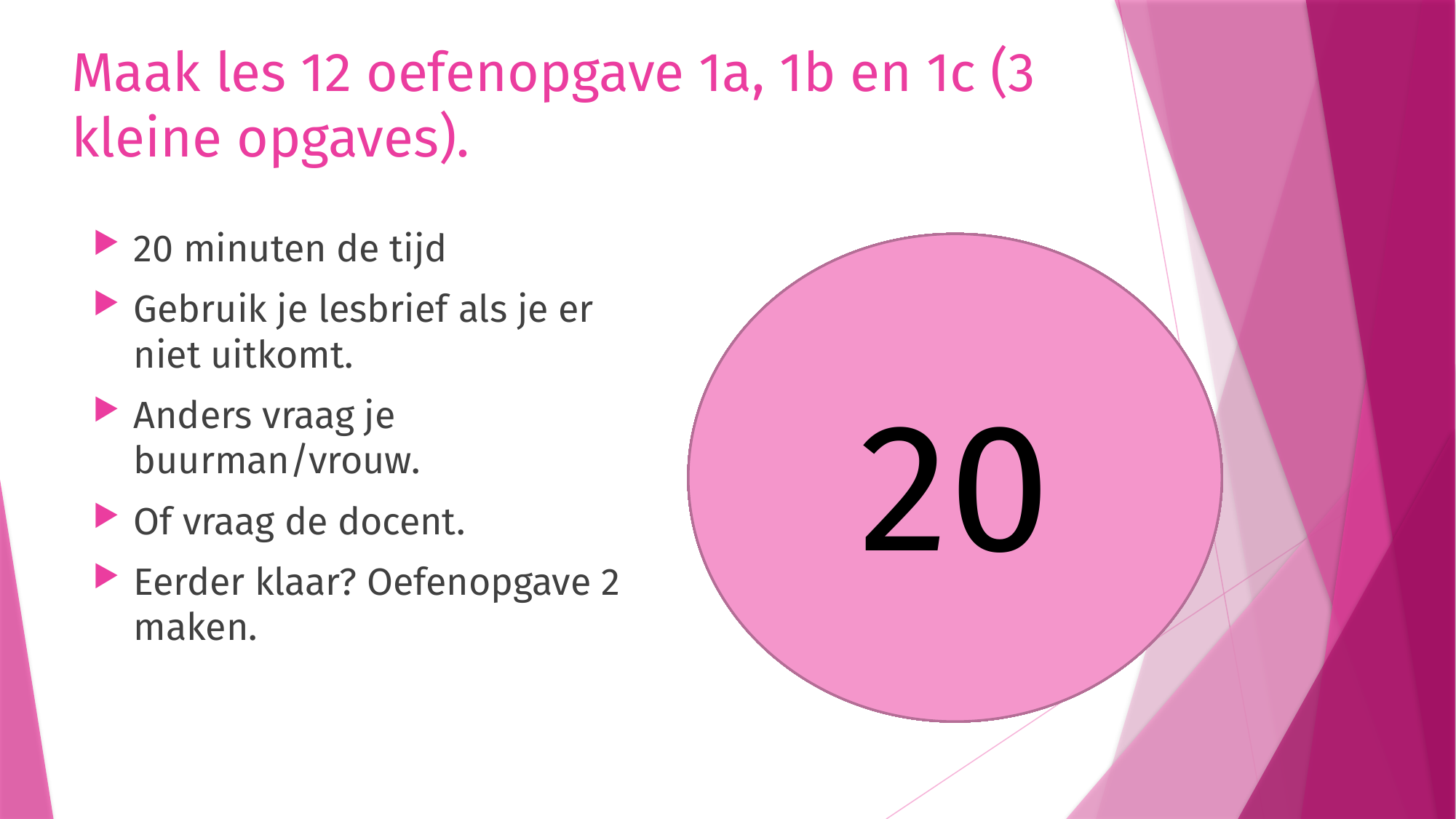

# Maak les 12 oefenopgave 1a, 1b en 1c (3 kleine opgaves).
20 minuten de tijd
Gebruik je lesbrief als je er niet uitkomt.
Anders vraag je buurman/vrouw.
Of vraag de docent.
Eerder klaar? Oefenopgave 2 maken.

18
19
20
17
15
16
14
10
11
12
13
8
9
5
6
7
4
3
1
2